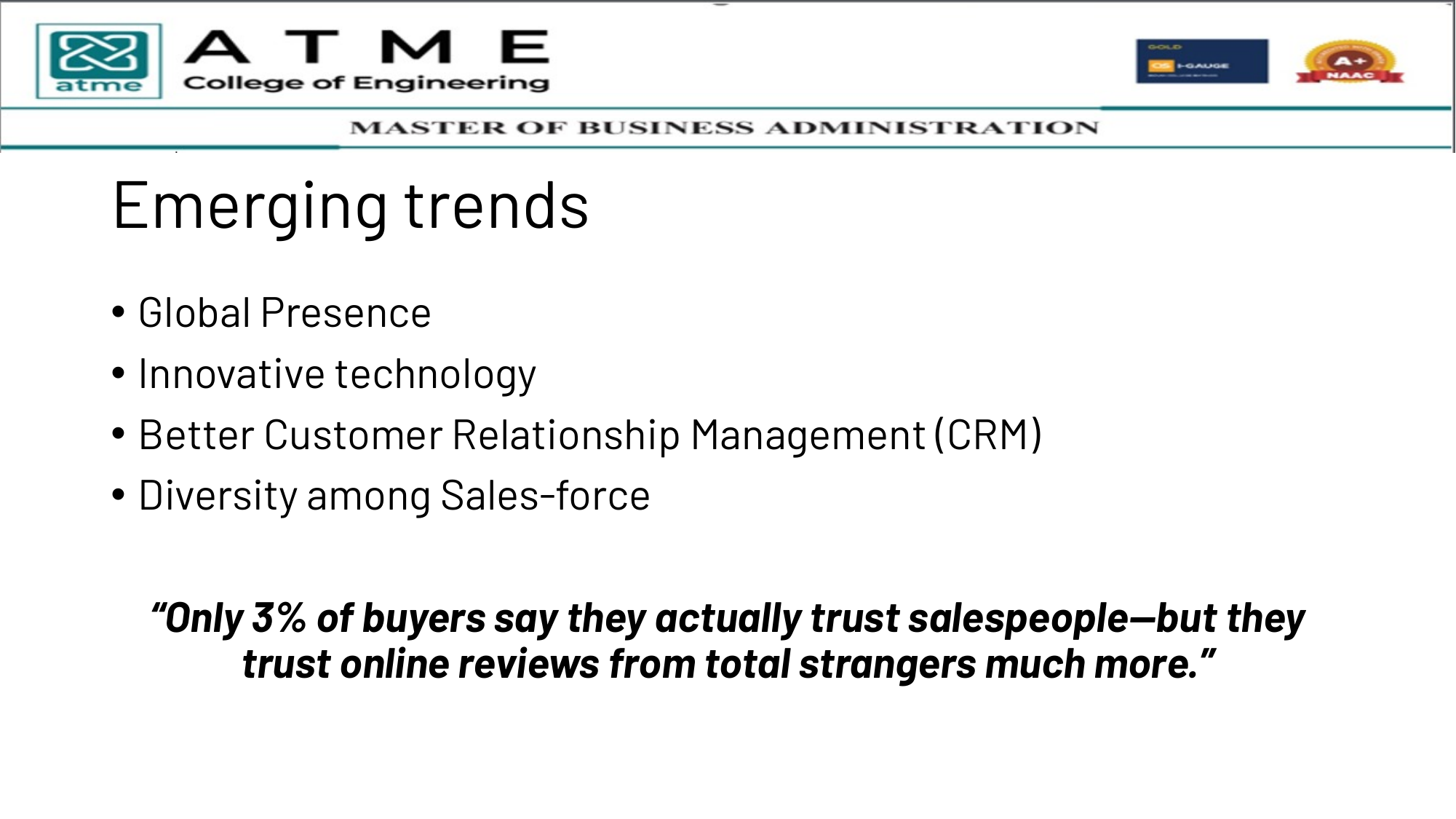

# Emerging trends
Global Presence
Innovative technology
Better Customer Relationship Management (CRM)
Diversity among Sales-force

“Only 3% of buyers say they actually trust salespeople—but they trust online reviews from total strangers much more.”